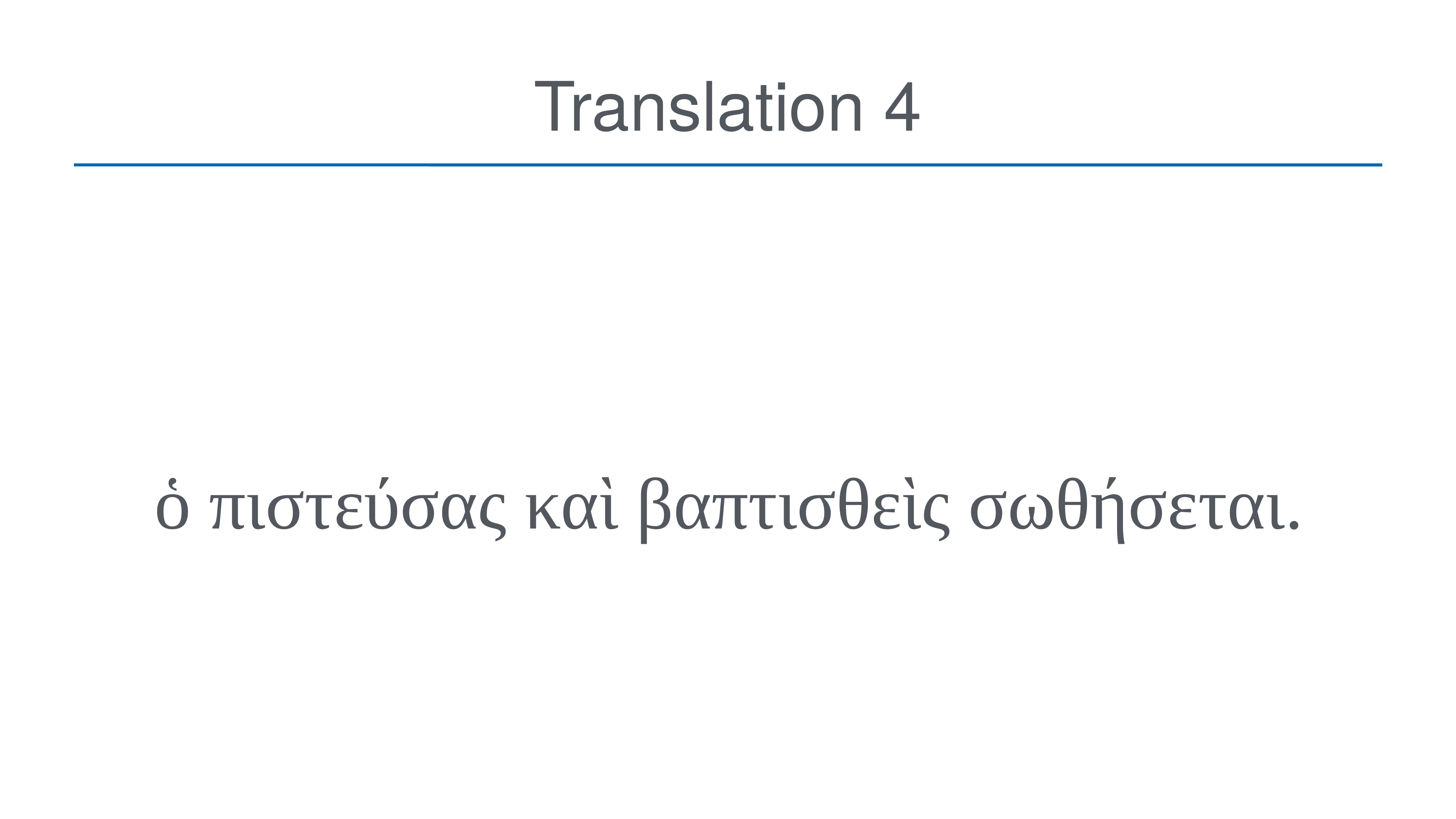

# Translation 4
ὁ πιστεύσας καὶ βαπτισθεὶς σωθήσεται.